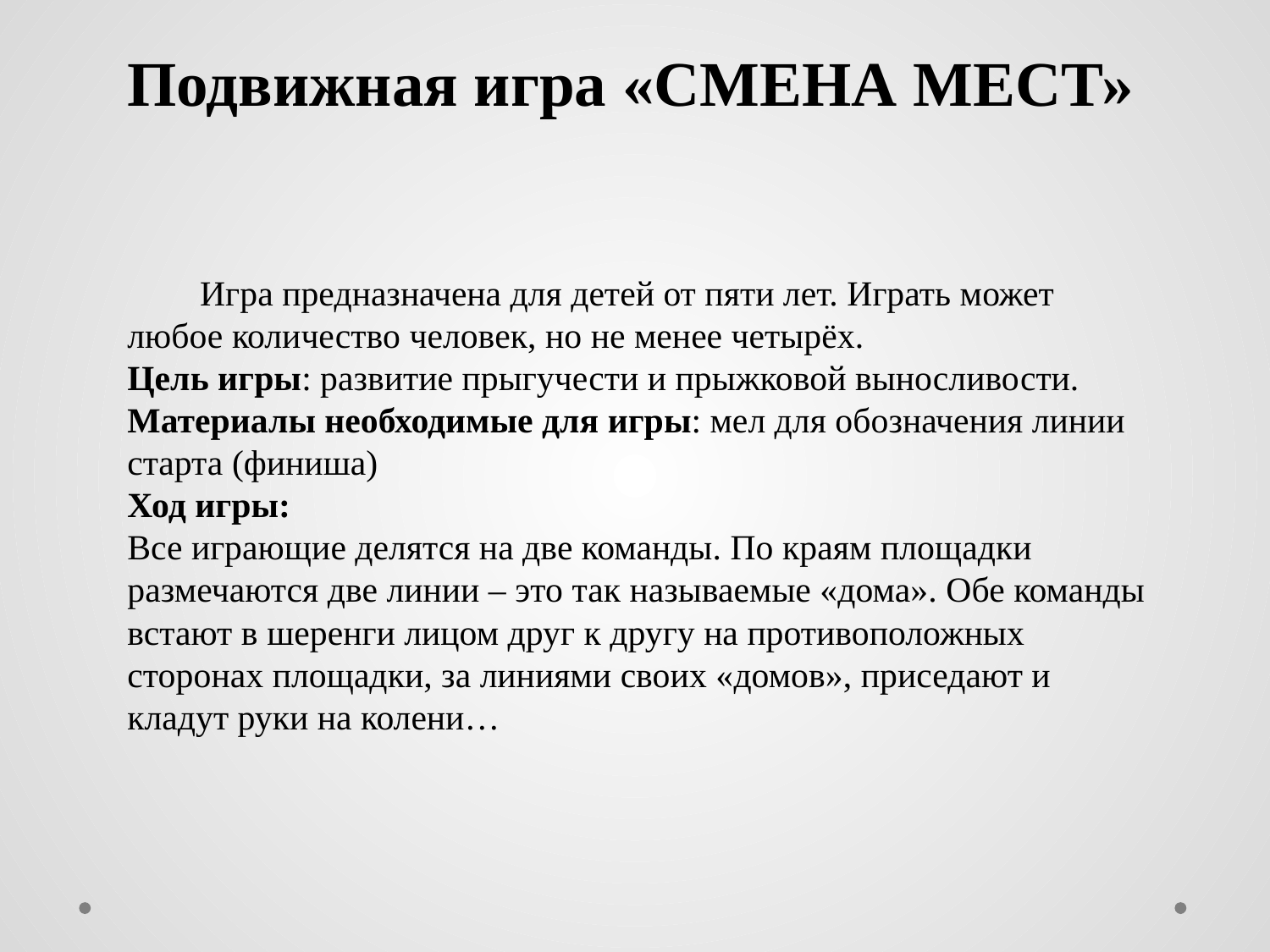

Подвижная игра «СМЕНА МЕСТ»

         Игра предназначена для детей от пяти лет. Играть может любое количество человек, но не менее четырёх.
Цель игры: развитие прыгучести и прыжковой выносливости.
Материалы необходимые для игры: мел для обозначения линии старта (финиша)
Ход игры:
Все играющие делятся на две команды. По краям площадки размечаются две линии – это так называемые «дома». Обе команды встают в шеренги лицом друг к другу на противоположных сторонах площадки, за линиями своих «домов», приседают и кладут руки на колени…